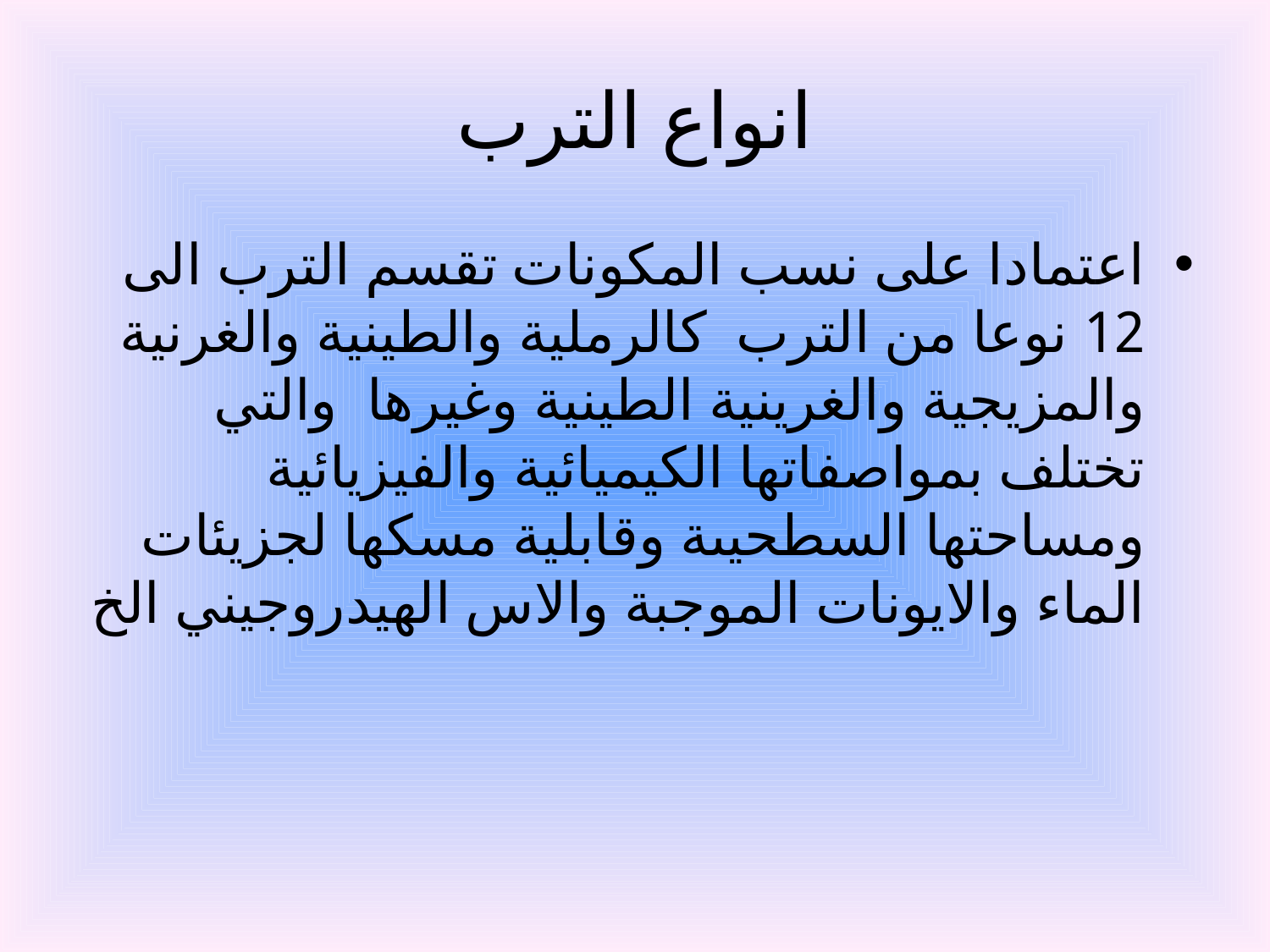

# انواع الترب
اعتمادا على نسب المكونات تقسم الترب الى 12 نوعا من الترب  كالرملية والطينية والغرنية والمزيجية والغرينية الطينية وغيرها  والتي تختلف بمواصفاتها الكيميائية والفيزيائية ومساحتها السطحيىة وقابلية مسكها لجزيئات الماء والايونات الموجبة والاس الهيدروجيني الخ